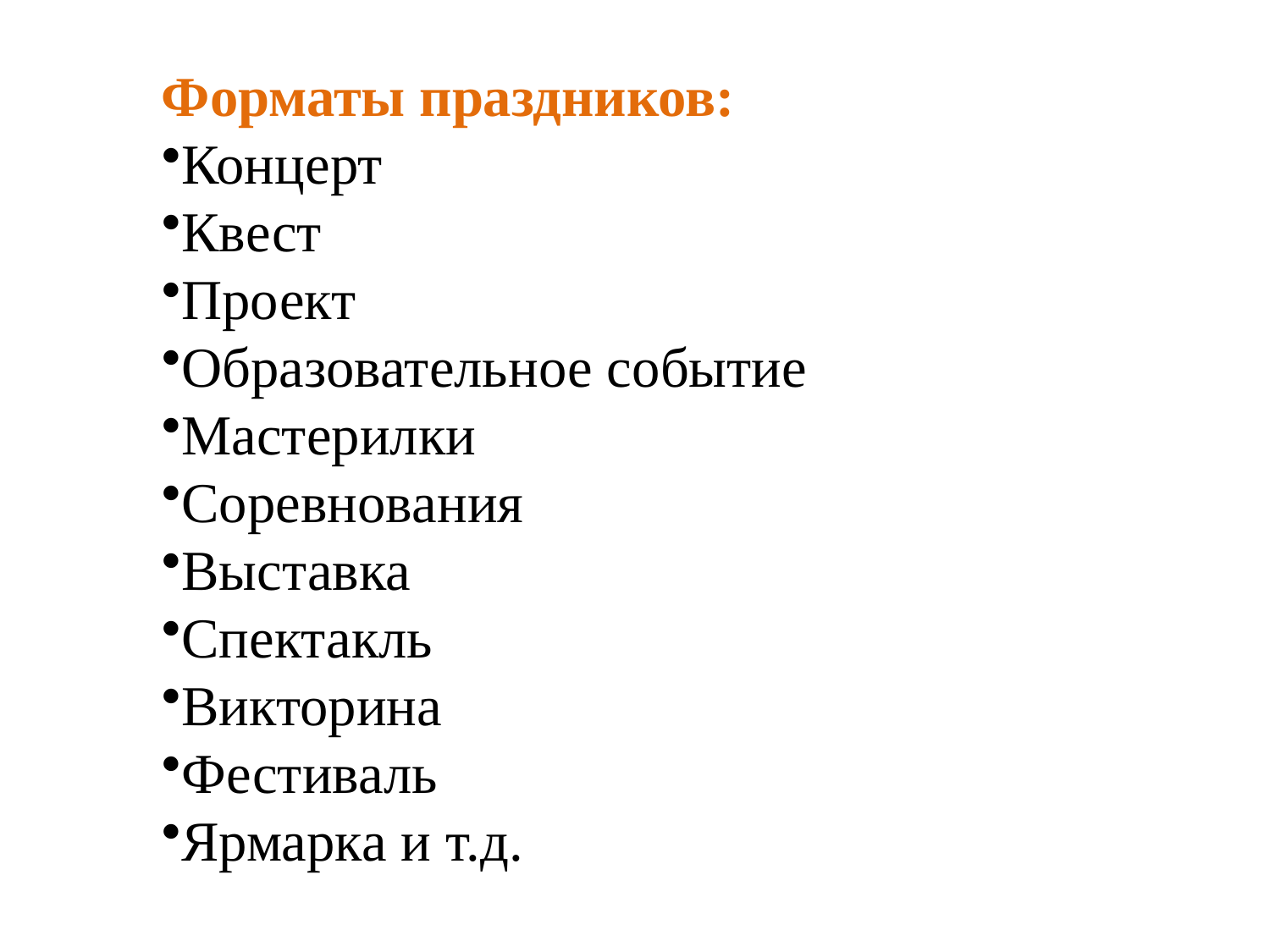

Форматы праздников:
Концерт
Квест
Проект
Образовательное событие
Мастерилки
Соревнования
Выставка
Спектакль
Викторина
Фестиваль
Ярмарка и т.д.